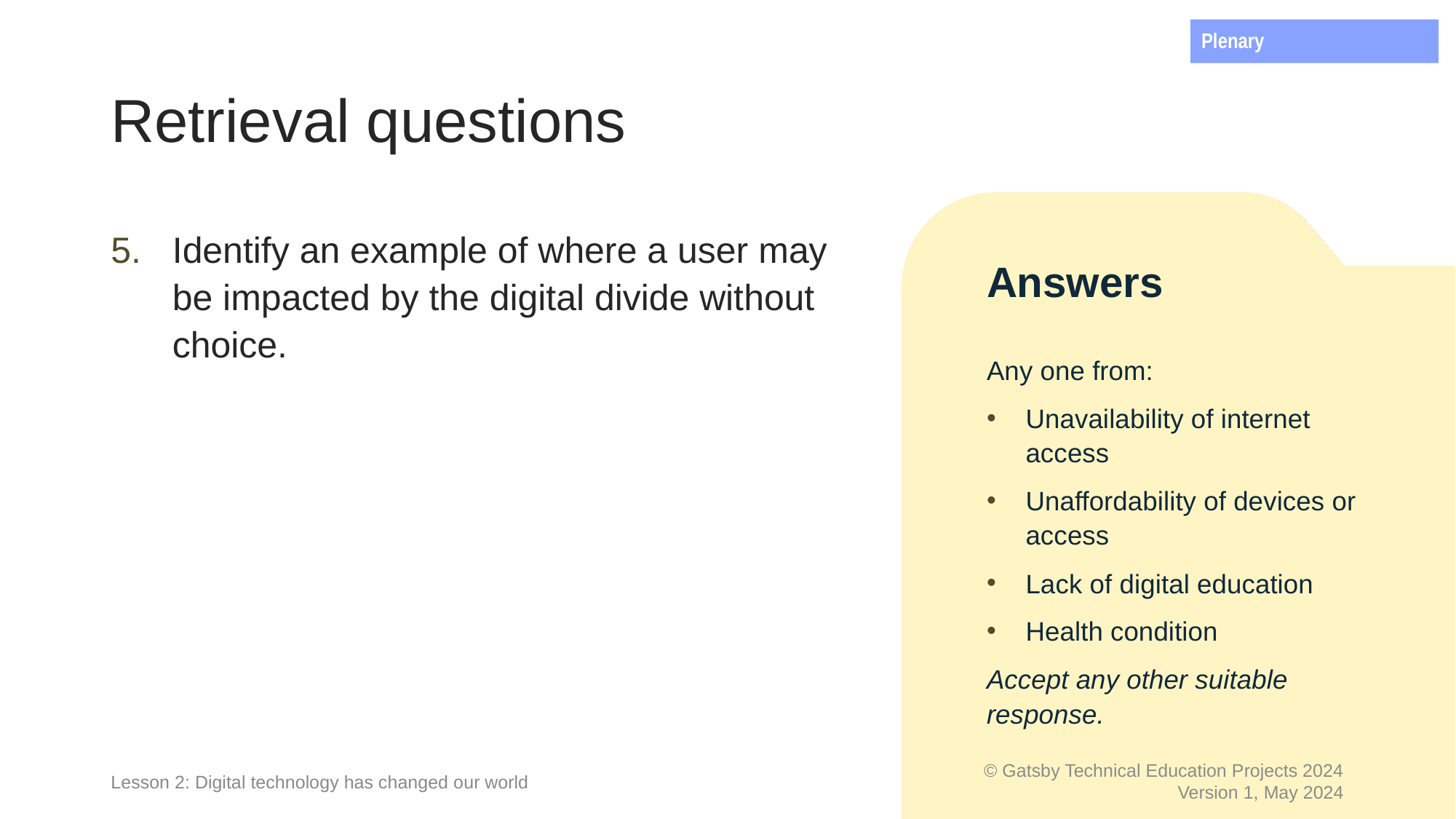

Plenary
# Retrieval questions
Identify an example of where a user may be impacted by the digital divide without choice.
Answers
Any one from:
Unavailability of internet access
Unaffordability of devices or access
Lack of digital education
Health condition
Accept any other suitable response.

Lesson 2: Digital technology has changed our world